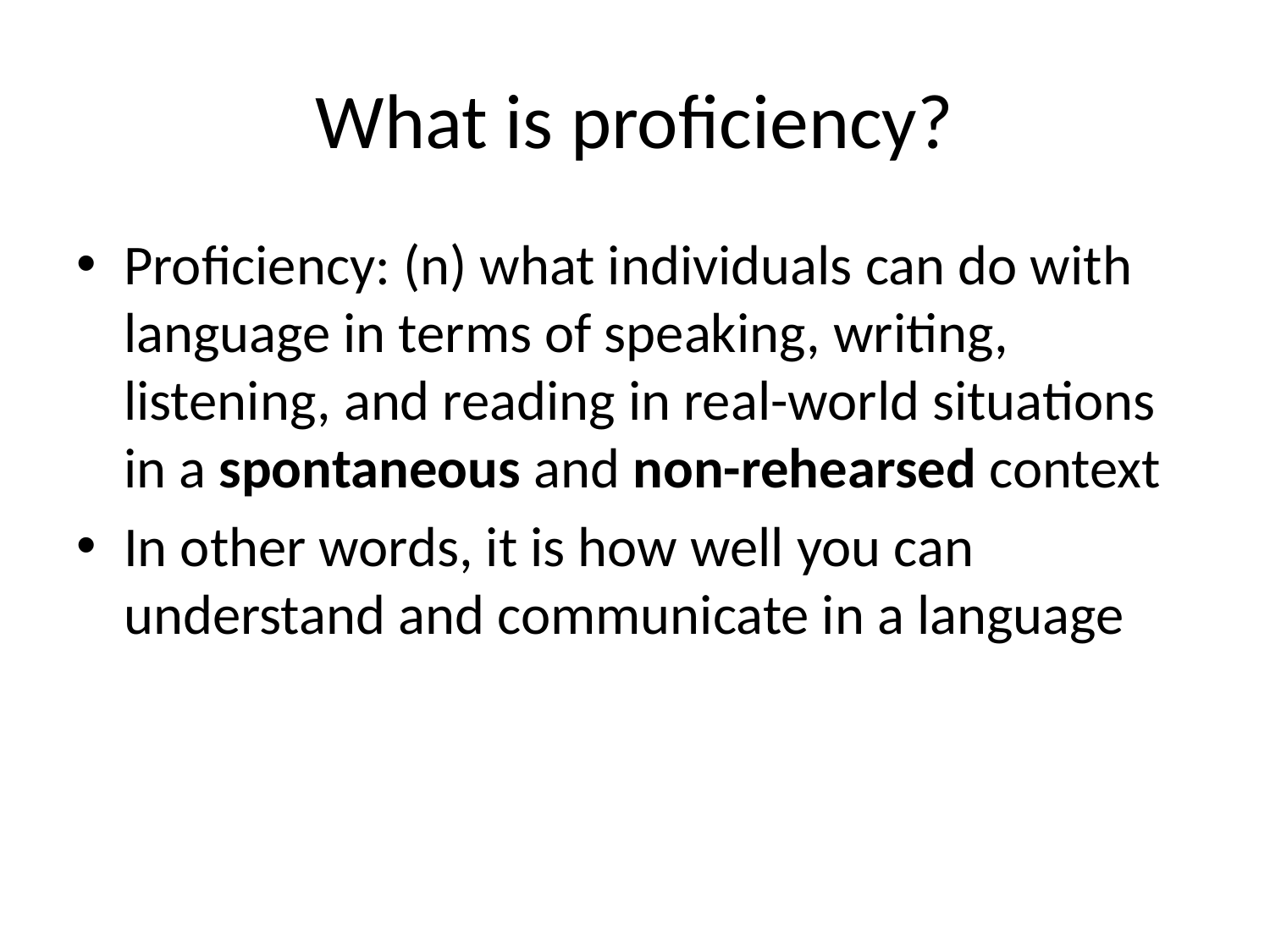

# What is proficiency?
Proficiency: (n) what individuals can do with language in terms of speaking, writing, listening, and reading in real-world situations in a spontaneous and non-rehearsed context
In other words, it is how well you can understand and communicate in a language